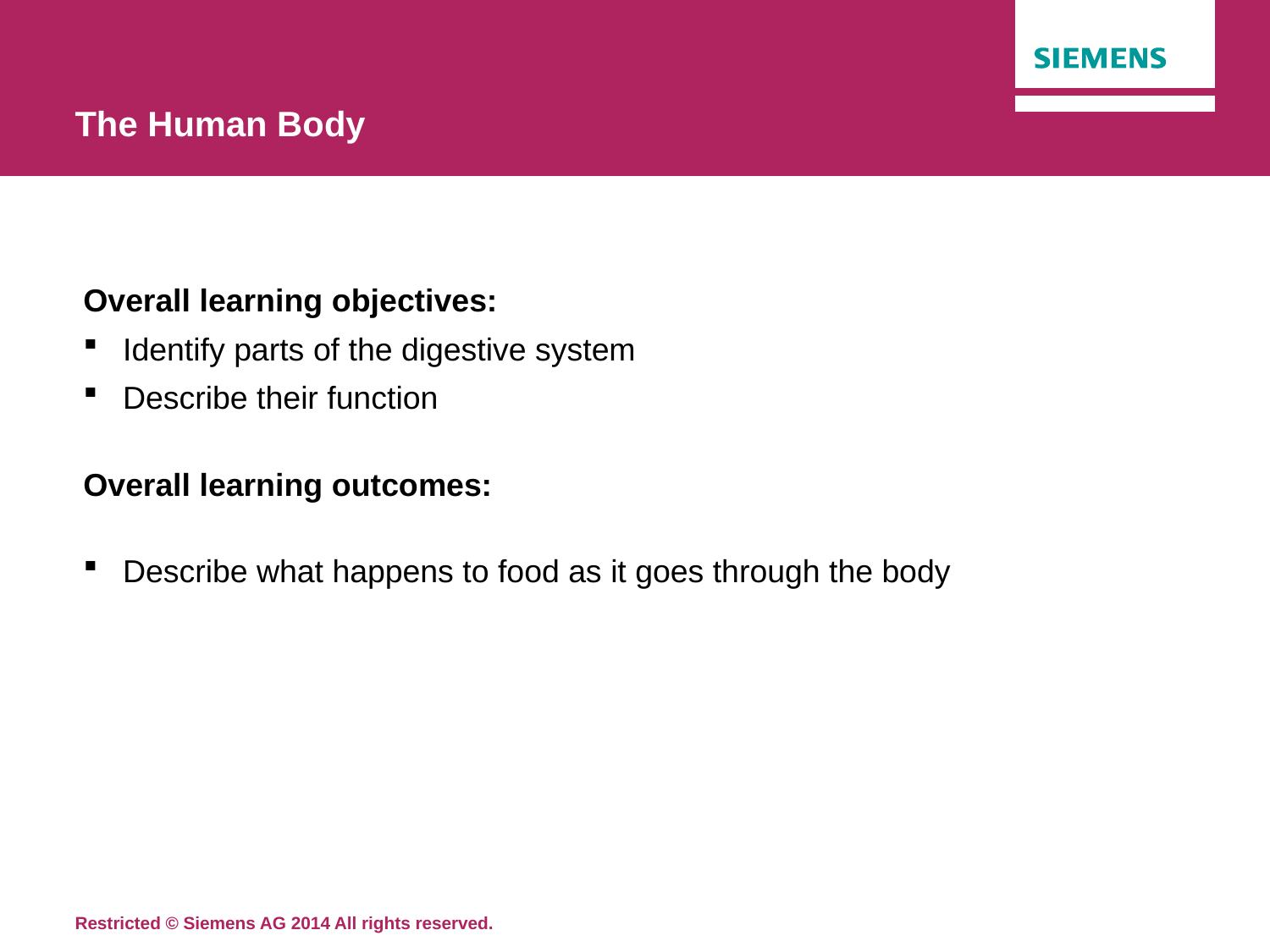

# The Human Body
Overall learning objectives:
Identify parts of the digestive system
Describe their function
Overall learning outcomes:
Describe what happens to food as it goes through the body